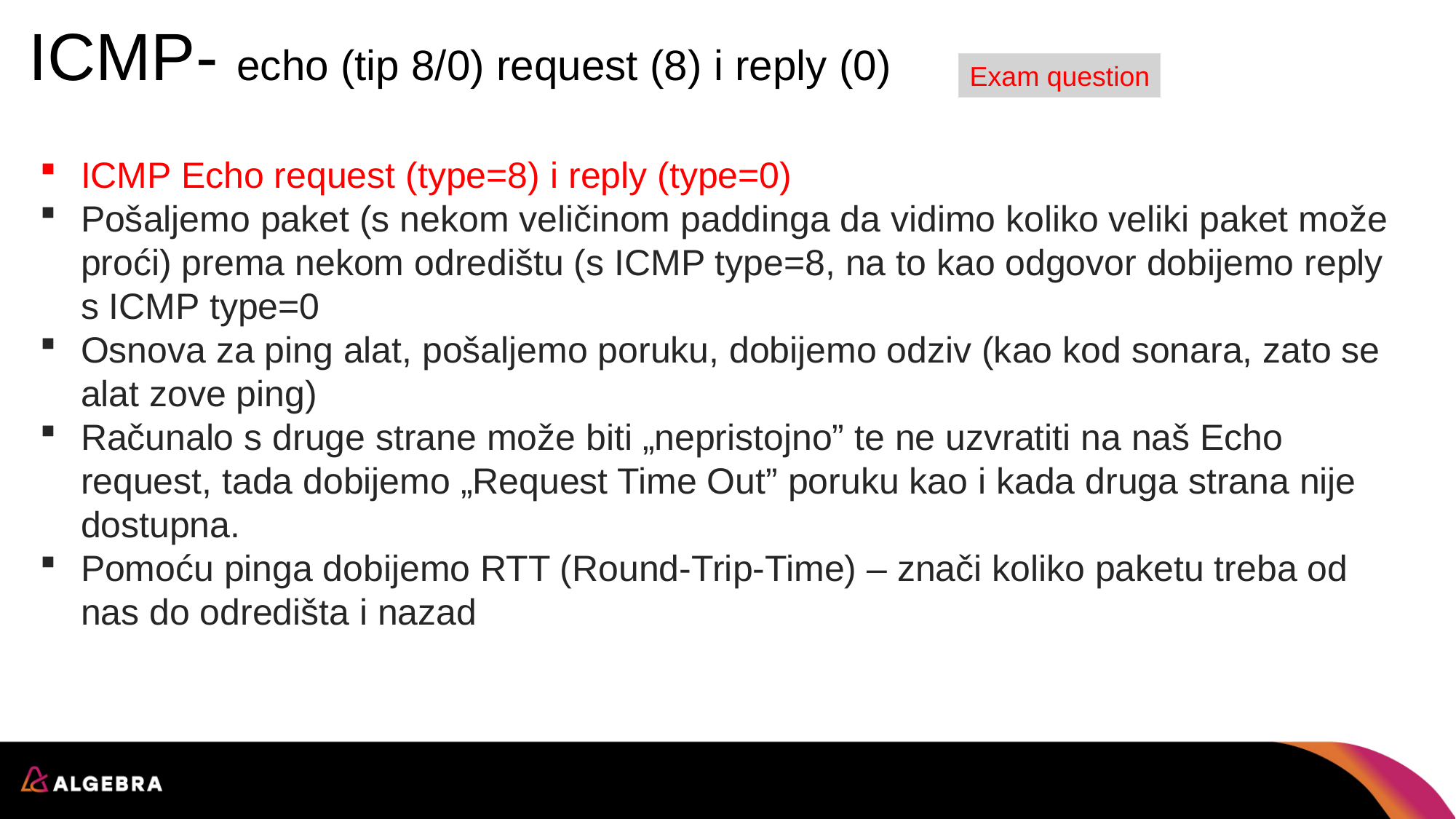

# ICMP- echo (tip 8/0) request (8) i reply (0)
Exam question
ICMP Echo request (type=8) i reply (type=0)
Pošaljemo paket (s nekom veličinom paddinga da vidimo koliko veliki paket može proći) prema nekom odredištu (s ICMP type=8, na to kao odgovor dobijemo reply s ICMP type=0
Osnova za ping alat, pošaljemo poruku, dobijemo odziv (kao kod sonara, zato se alat zove ping)
Računalo s druge strane može biti „nepristojno” te ne uzvratiti na naš Echo request, tada dobijemo „Request Time Out” poruku kao i kada druga strana nije dostupna.
Pomoću pinga dobijemo RTT (Round-Trip-Time) – znači koliko paketu treba od nas do odredišta i nazad